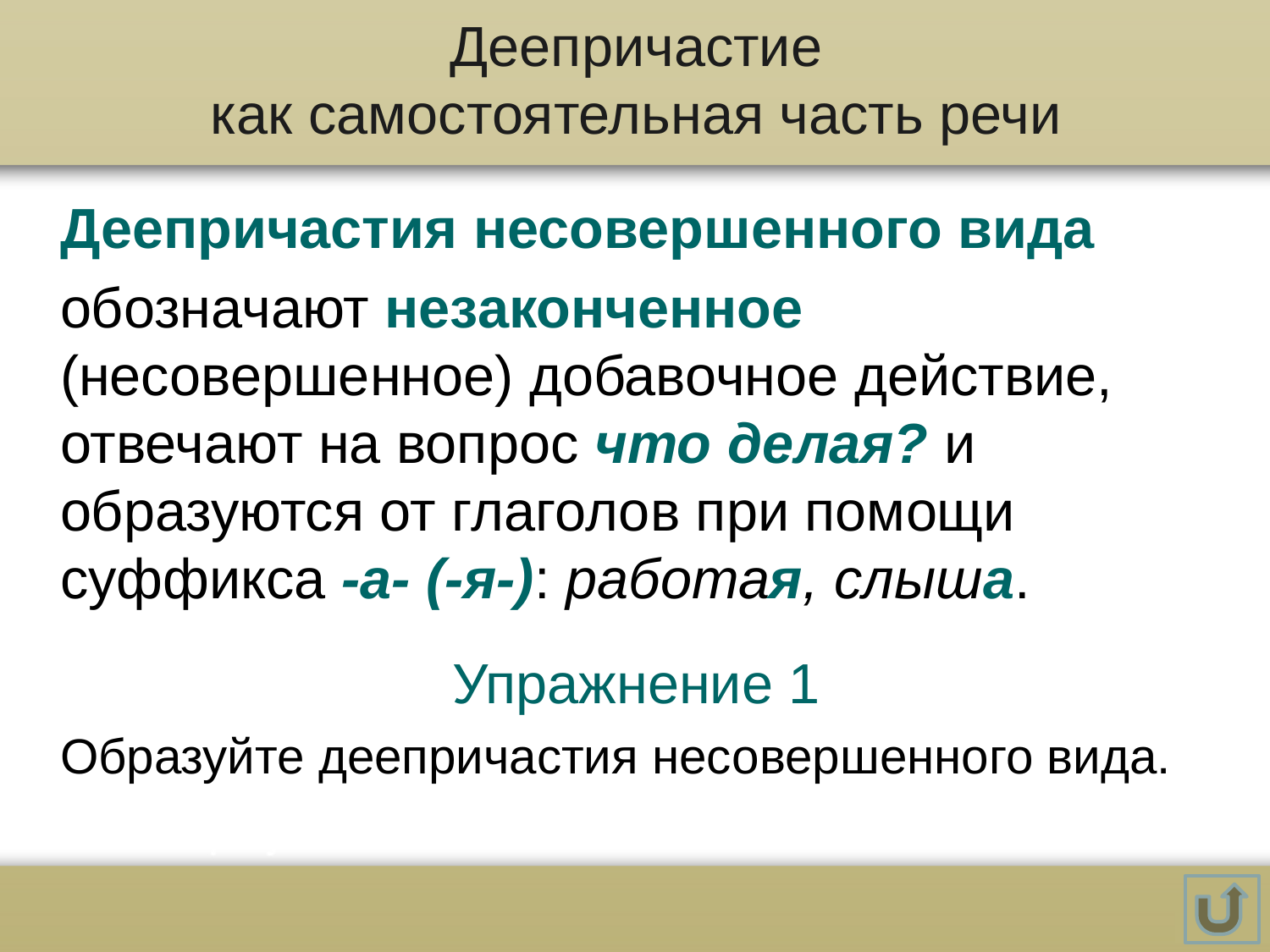

# Деепричастие как самостоятельная часть речи
Деепричастия несовершенного вида
обозначают незаконченное (несовершенное) добавочное действие, отвечают на вопрос что делая? и образуются от глаголов при помощи суффикса -а- (-я-): работая, слыша.

Упражнение 1
Образуйте деепричастия несовершенного вида.